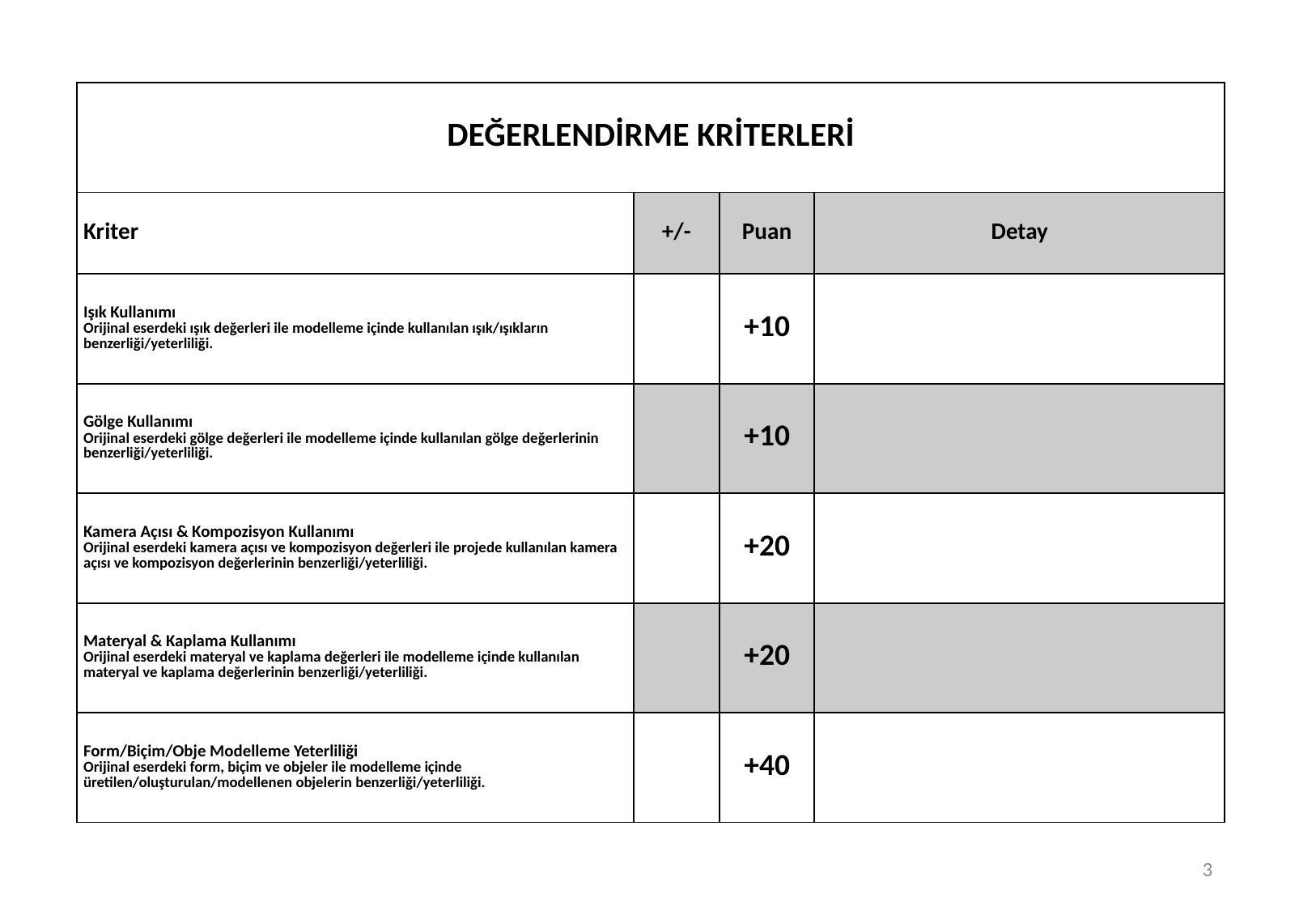

| DEĞERLENDİRME KRİTERLERİ |  |  |  |
| --- | --- | --- | --- |
| Kriter | +/- | Puan | Detay |
| Işık Kullanımı Orijinal eserdeki ışık değerleri ile modelleme içinde kullanılan ışık/ışıkların benzerliği/yeterliliği. |  | +10 |  |
| Gölge Kullanımı Orijinal eserdeki gölge değerleri ile modelleme içinde kullanılan gölge değerlerinin benzerliği/yeterliliği. |  | +10 |  |
| Kamera Açısı & Kompozisyon Kullanımı Orijinal eserdeki kamera açısı ve kompozisyon değerleri ile projede kullanılan kamera açısı ve kompozisyon değerlerinin benzerliği/yeterliliği. |  | +20 |  |
| Materyal & Kaplama Kullanımı Orijinal eserdeki materyal ve kaplama değerleri ile modelleme içinde kullanılan materyal ve kaplama değerlerinin benzerliği/yeterliliği. |  | +20 |  |
| ⁠⁠Form/Biçim/Obje Modelleme Yeterliliği Orijinal eserdeki form, biçim ve objeler ile modelleme içinde üretilen/oluşturulan/modellenen objelerin benzerliği/yeterliliği. |  | +40 |  |
3